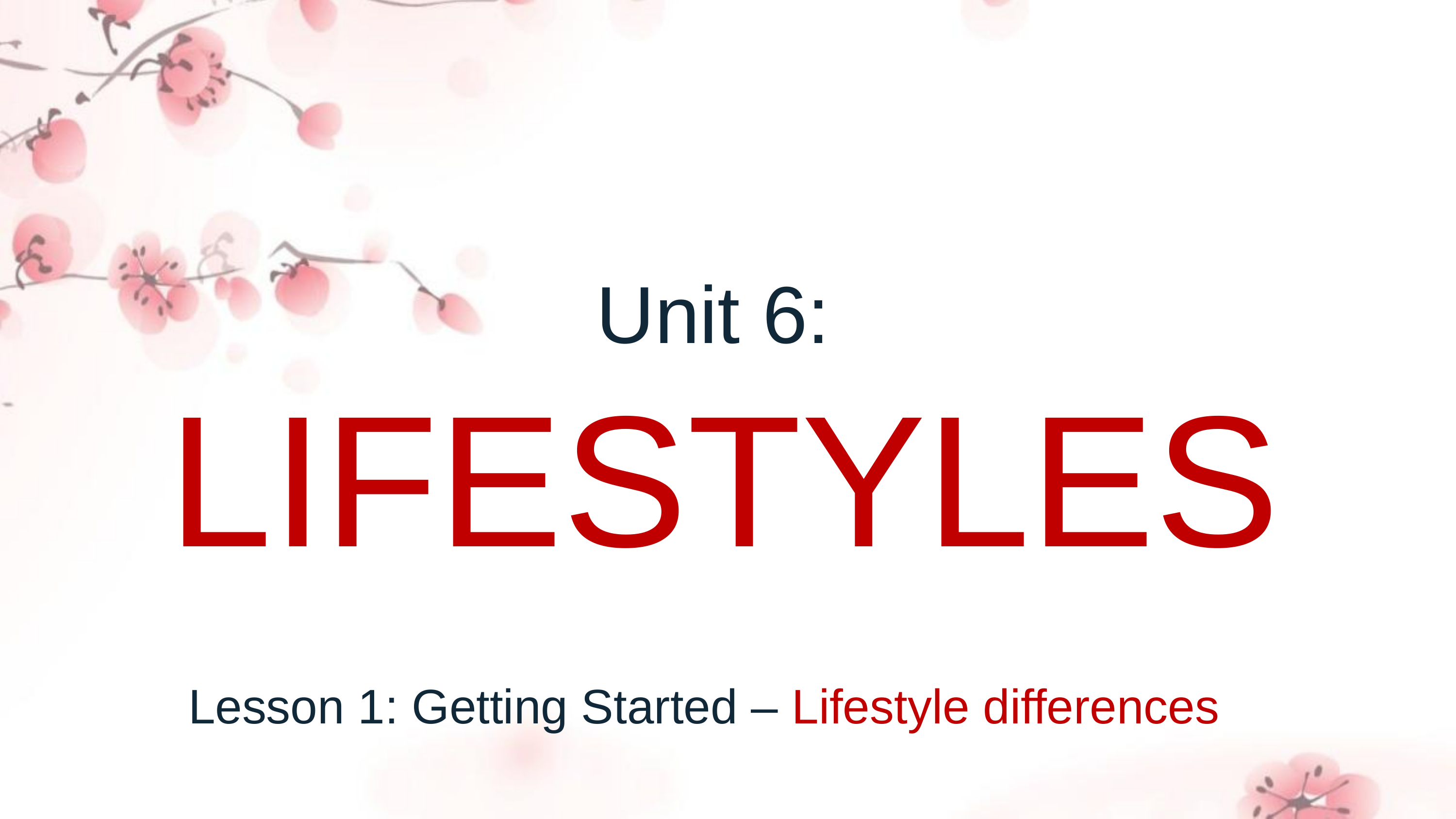

Unit 6:
LIFESTYLES
Lesson 1: Getting Started – Lifestyle differences